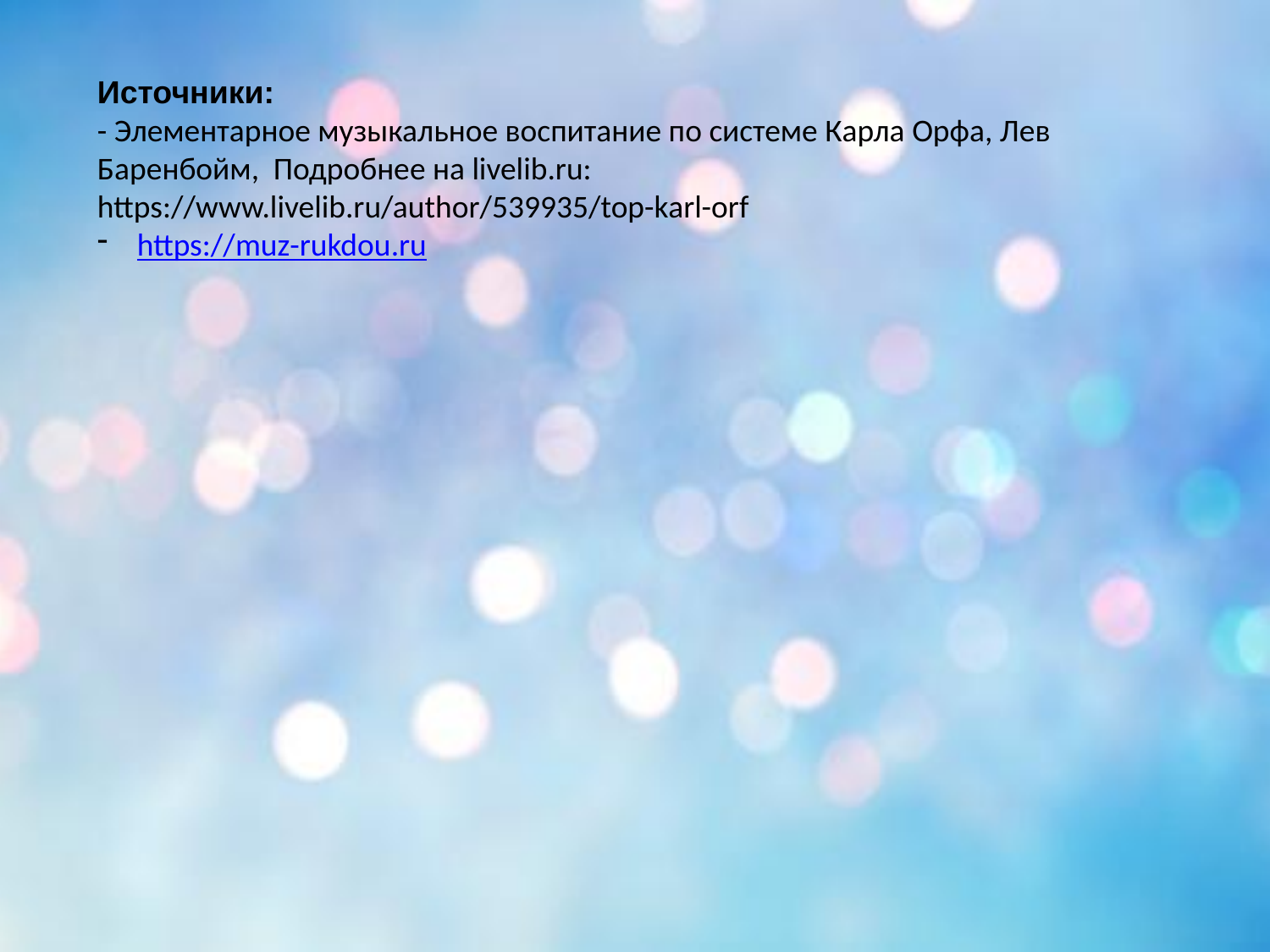

Источники:
- Элементарное музыкальное воспитание по системе Карла Орфа, Лев Баренбойм,  Подробнее на livelib.ru:
https://www.livelib.ru/author/539935/top-karl-orf
https://muz-rukdou.ru